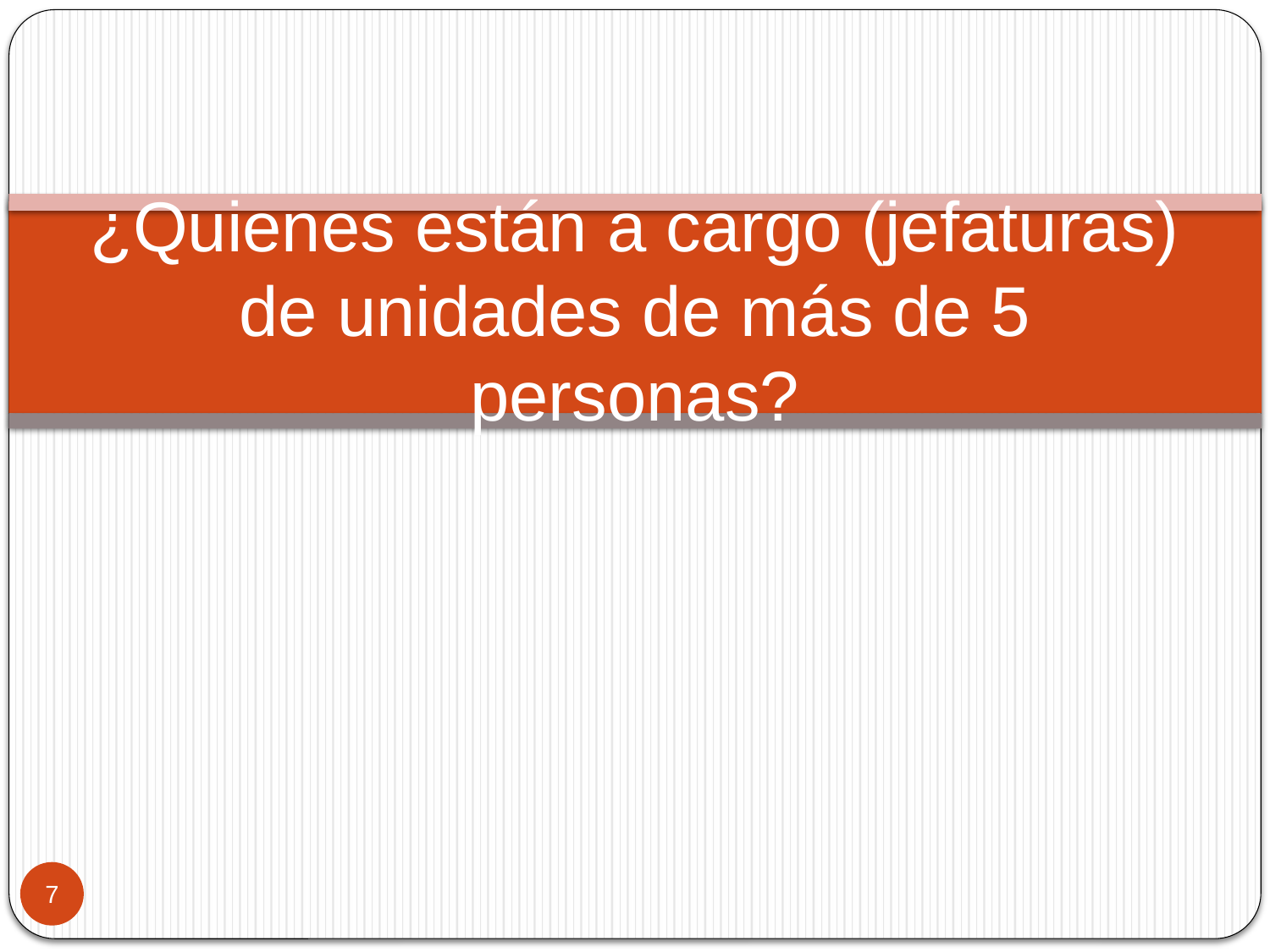

# ¿Quienes están a cargo (jefaturas) de unidades de más de 5 personas?

7